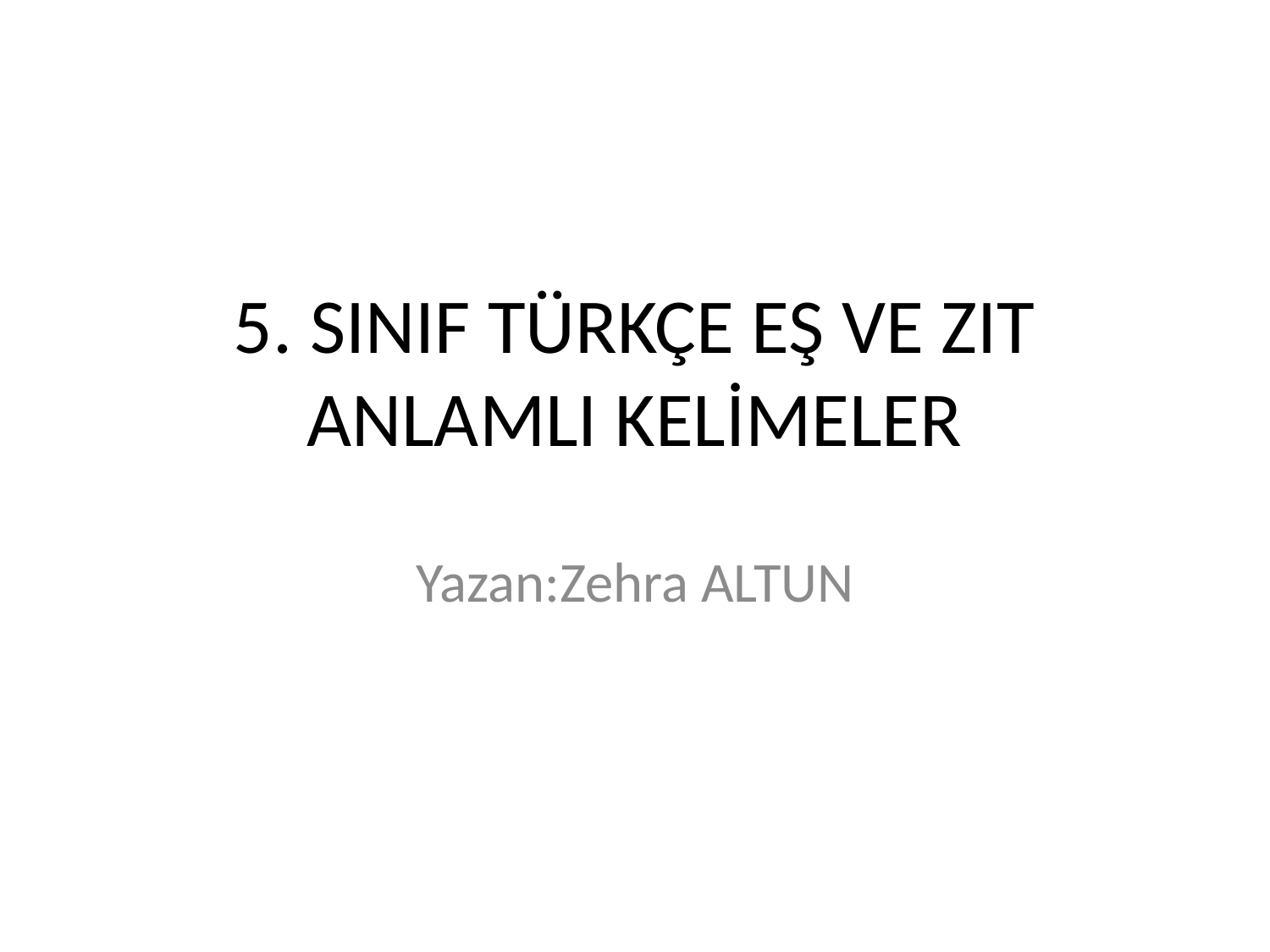

# 5. SINIF TÜRKÇE EŞ VE ZIT ANLAMLI KELİMELER
Yazan:Zehra ALTUN